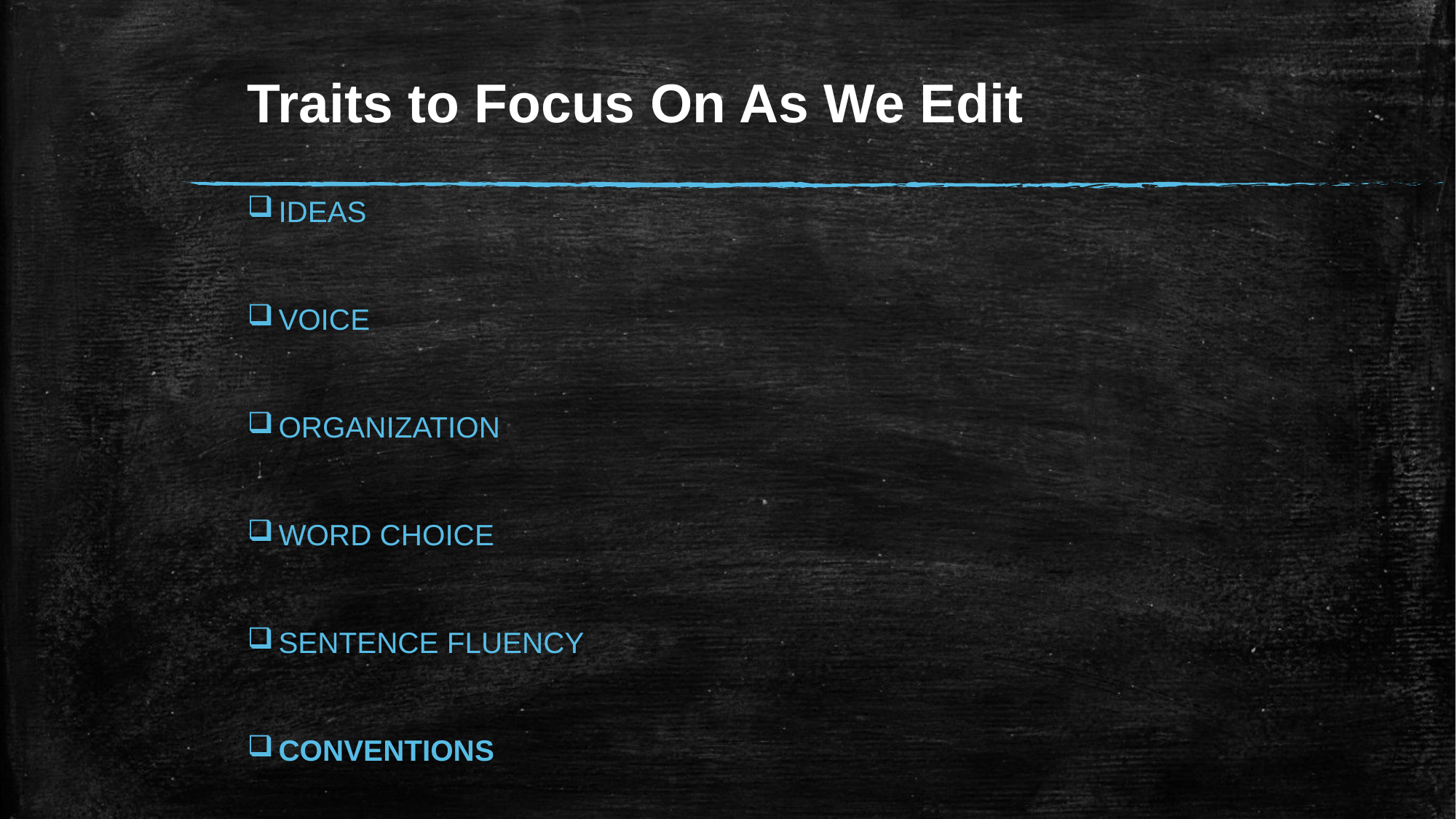

# Traits to Focus On As We Edit
IDEAS

VOICE

ORGANIZATION

WORD CHOICE

SENTENCE FLUENCY

CONVENTIONS